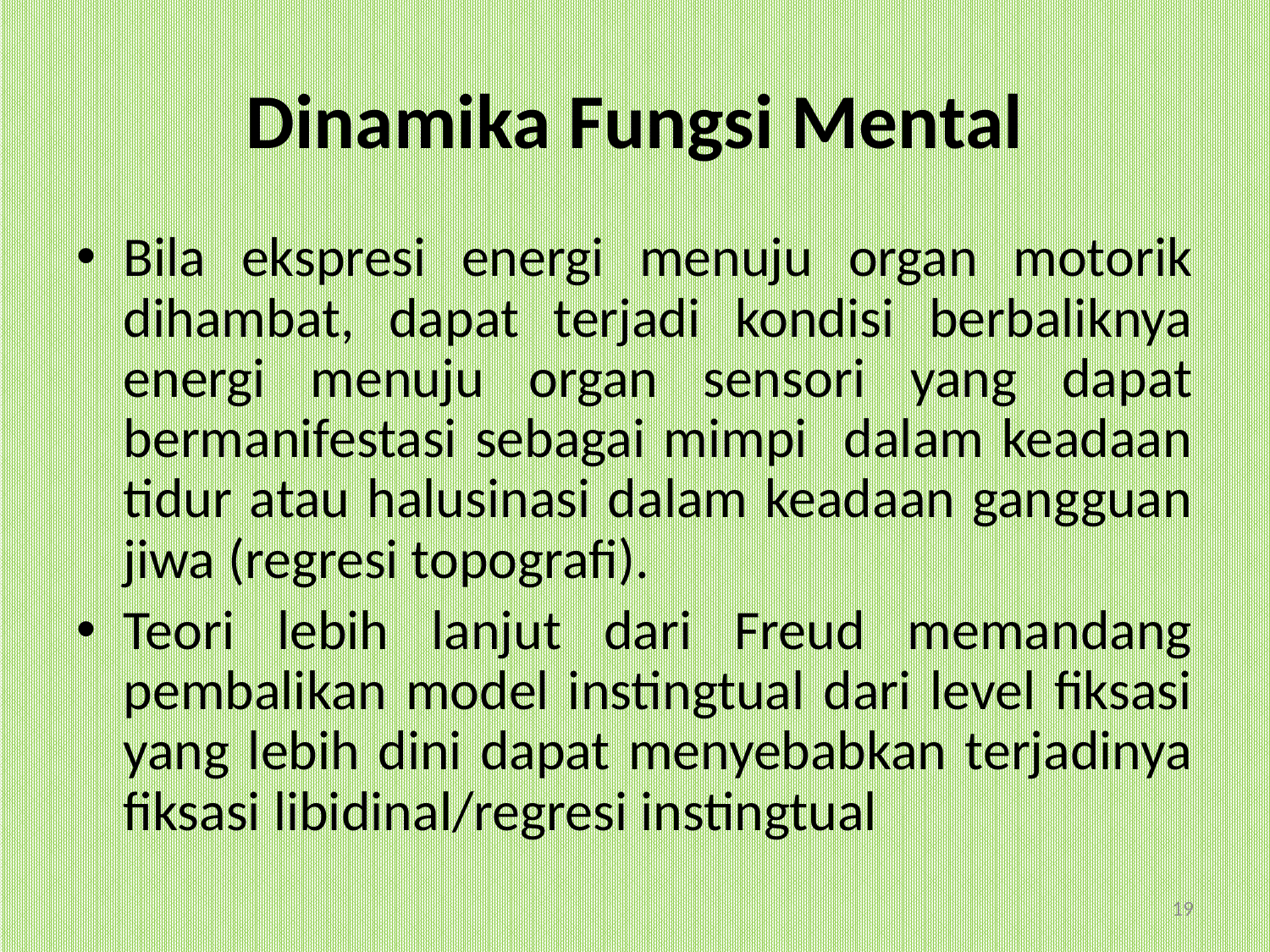

# Dinamika Fungsi Mental
Bila ekspresi energi menuju organ motorik dihambat, dapat terjadi kondisi berbaliknya energi menuju organ sensori yang dapat bermanifestasi sebagai mimpi  dalam keadaan tidur atau halusinasi dalam keadaan gangguan jiwa (regresi topografi).
Teori lebih lanjut dari Freud memandang pembalikan model instingtual dari level fiksasi yang lebih dini dapat menyebabkan terjadinya fiksasi libidinal/regresi instingtual

19